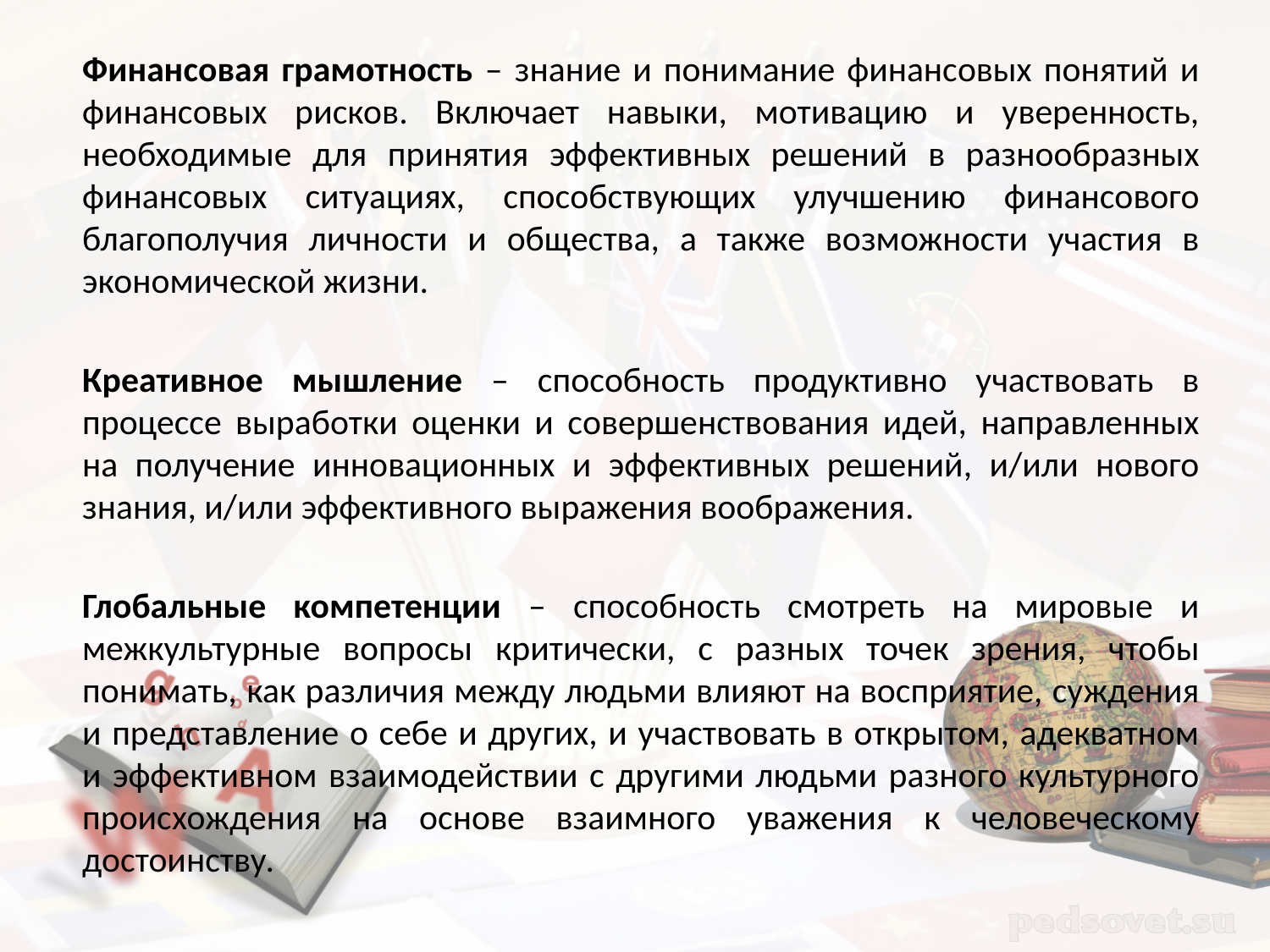

Финансовая грамотность – знание и понимание финансовых понятий и финансовых рисков. Включает навыки, мотивацию и уверенность, необходимые для принятия эффективных решений в разнообразных финансовых ситуациях, способствующих улучшению финансового благополучия личности и общества, а также возможности участия в экономической жизни.

Креативное мышление – способность продуктивно участвовать в процессе выработки оценки и совершенствования идей, направленных на получение инновационных и эффективных решений, и/или нового знания, и/или эффективного выражения воображения.

Глобальные компетенции – способность смотреть на мировые и межкультурные вопросы критически, с разных точек зрения, чтобы понимать, как различия между людьми влияют на восприятие, суждения и представление о себе и других, и участвовать в открытом, адекватном и эффективном взаимодействии с другими людьми разного культурного происхождения на основе взаимного уважения к человеческому достоинству.